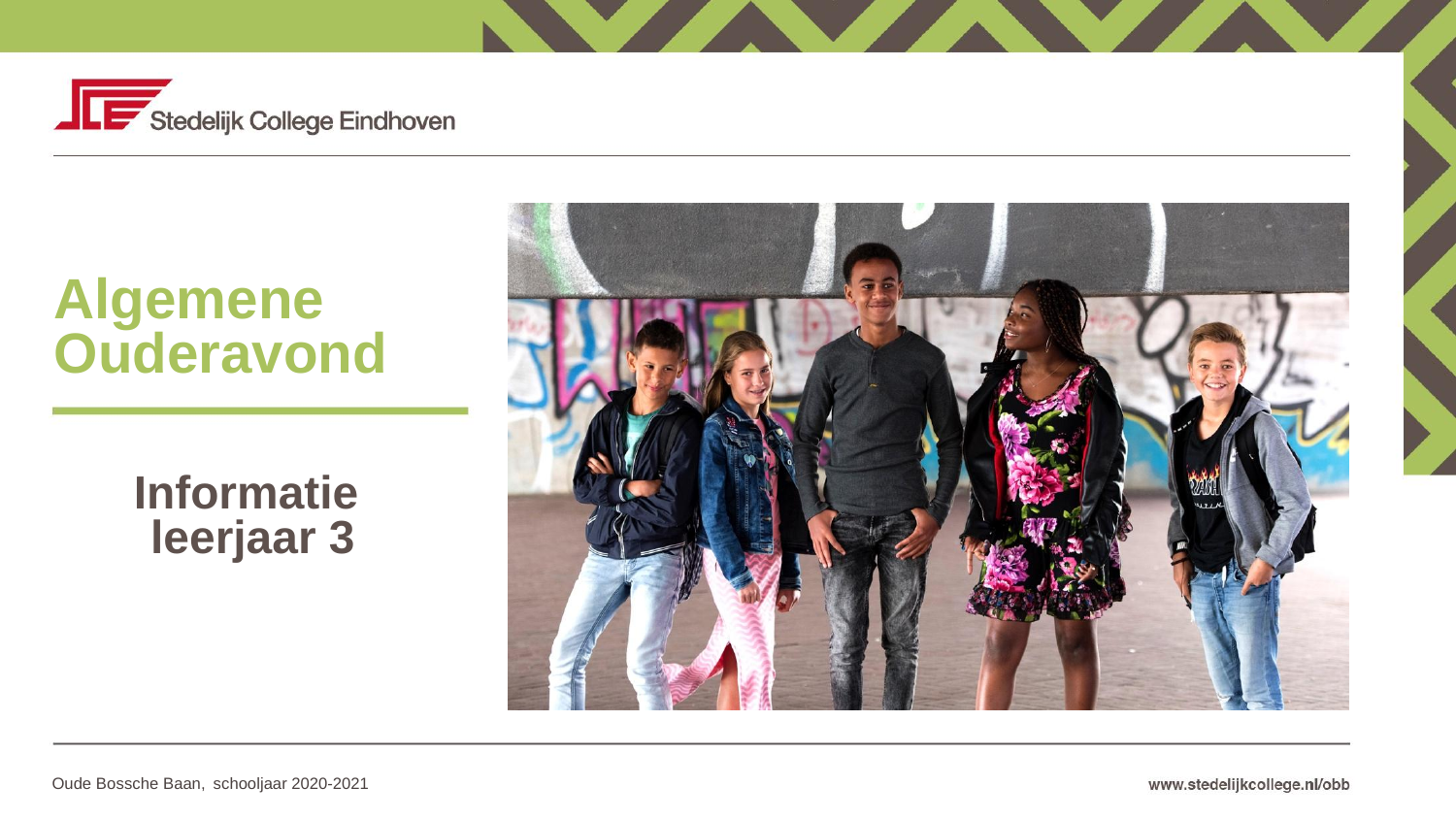

# Algemene Ouderavond

Informatie
leerjaar 3

schooljaar 2020-2021